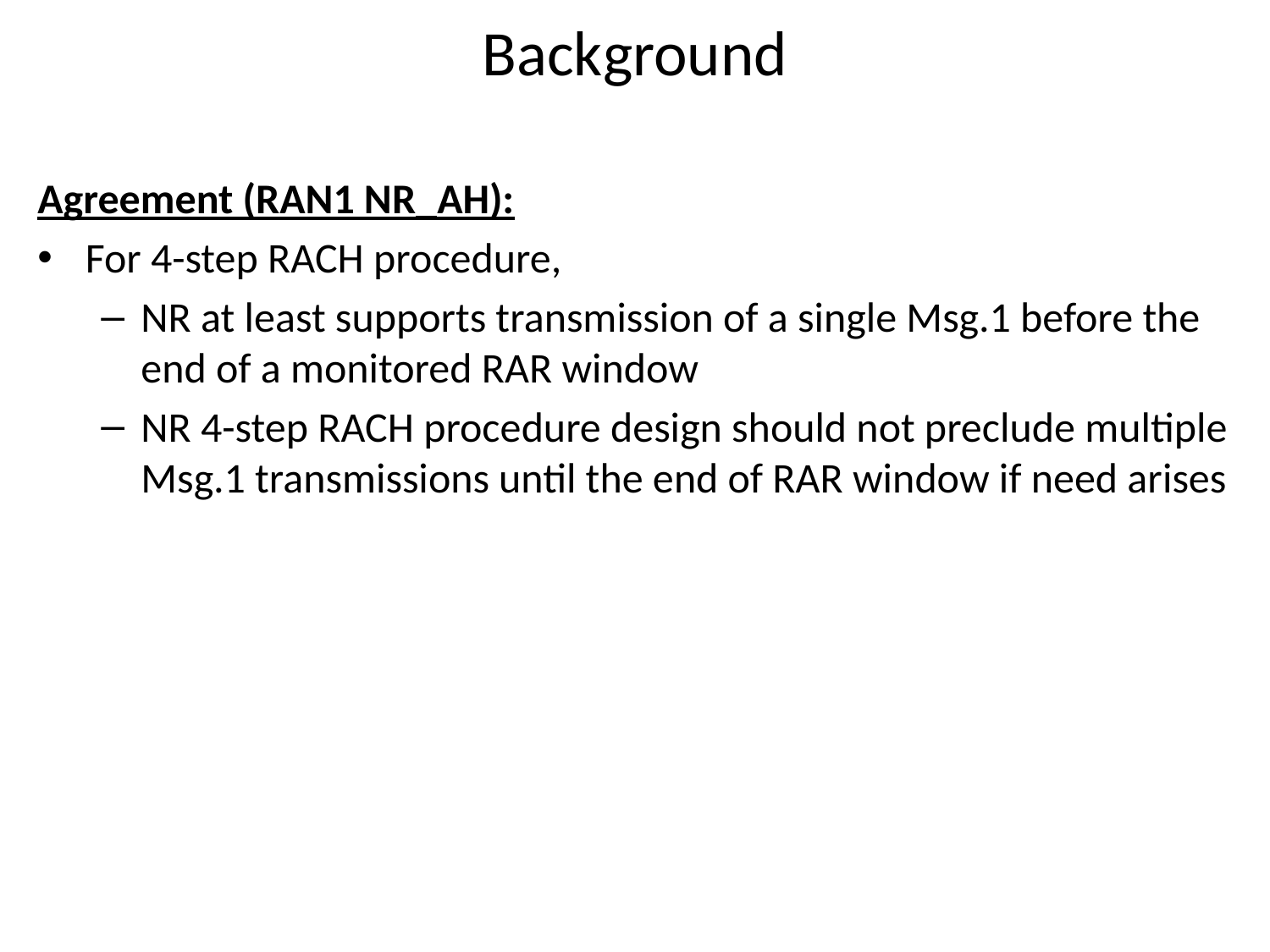

# Background

Agreement (RAN1 NR_AH):
For 4-step RACH procedure,
NR at least supports transmission of a single Msg.1 before the end of a monitored RAR window
NR 4-step RACH procedure design should not preclude multiple Msg.1 transmissions until the end of RAR window if need arises